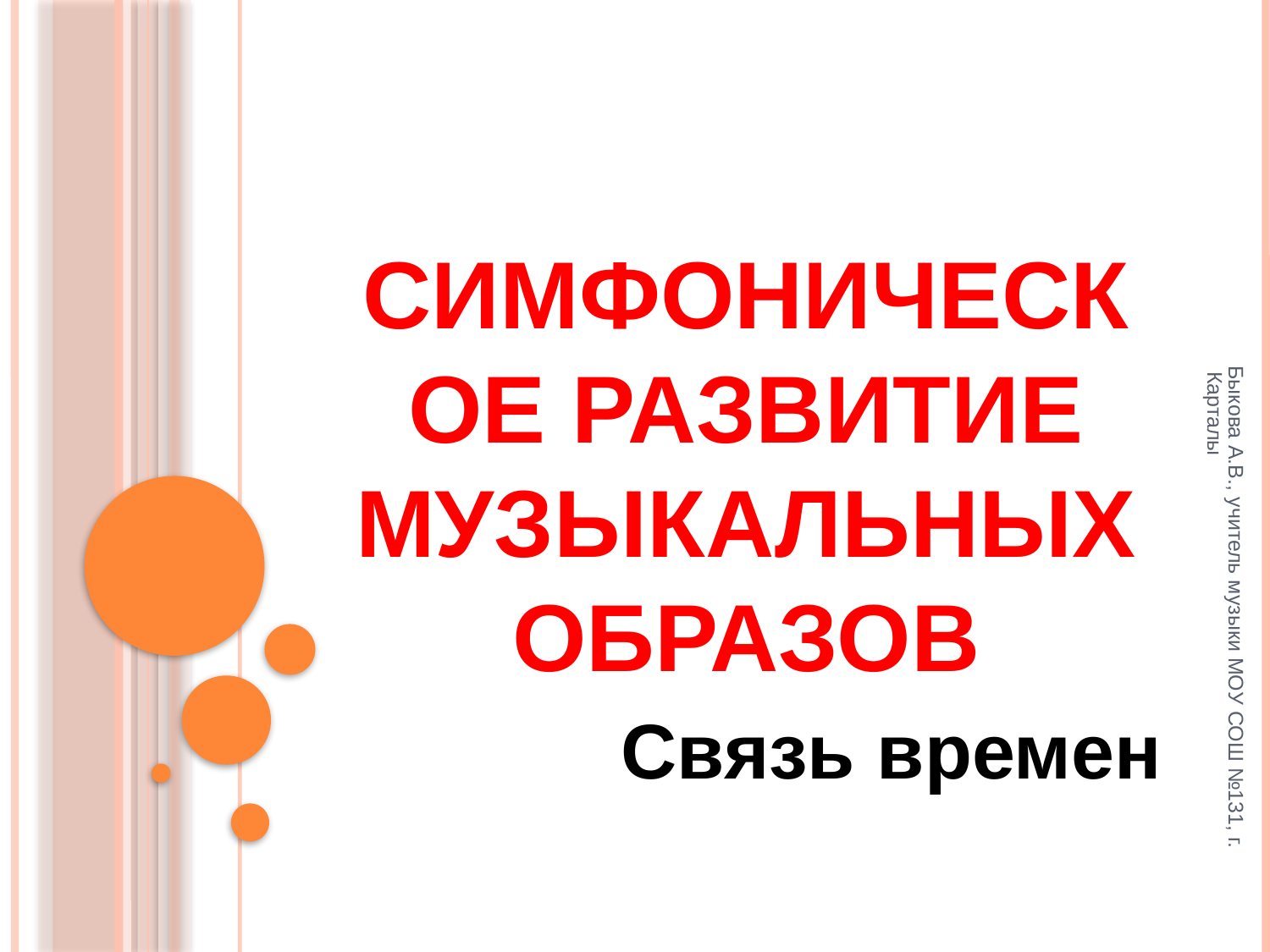

# Симфоническое развитие музыкальных образов
Быкова А.В., учитель музыки МОУ СОШ №131, г. Карталы
Связь времен